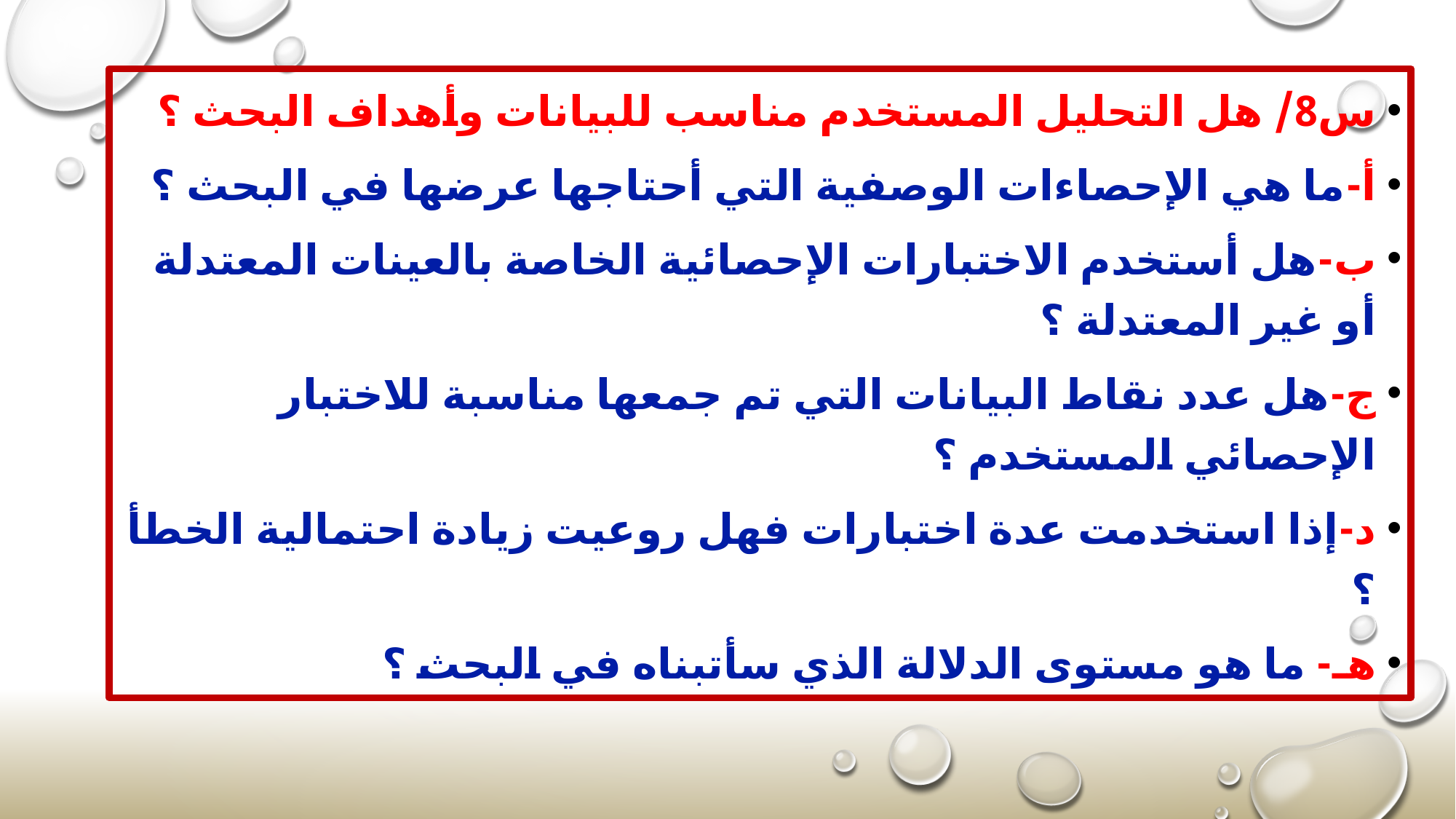

س8/ هل التحليل المستخدم مناسب للبيانات وأهداف البحث ؟
أ-ما هي الإحصاءات الوصفية التي أحتاجها عرضها في البحث ؟
ب-هل أستخدم الاختبارات الإحصائية الخاصة بالعينات المعتدلة أو غير المعتدلة ؟
ج-هل عدد نقاط البيانات التي تم جمعها مناسبة للاختبار الإحصائي المستخدم ؟
د-إذا استخدمت عدة اختبارات فهل روعيت زيادة احتمالية الخطأ ؟
هـ- ما هو مستوى الدلالة الذي سأتبناه في البحث ؟